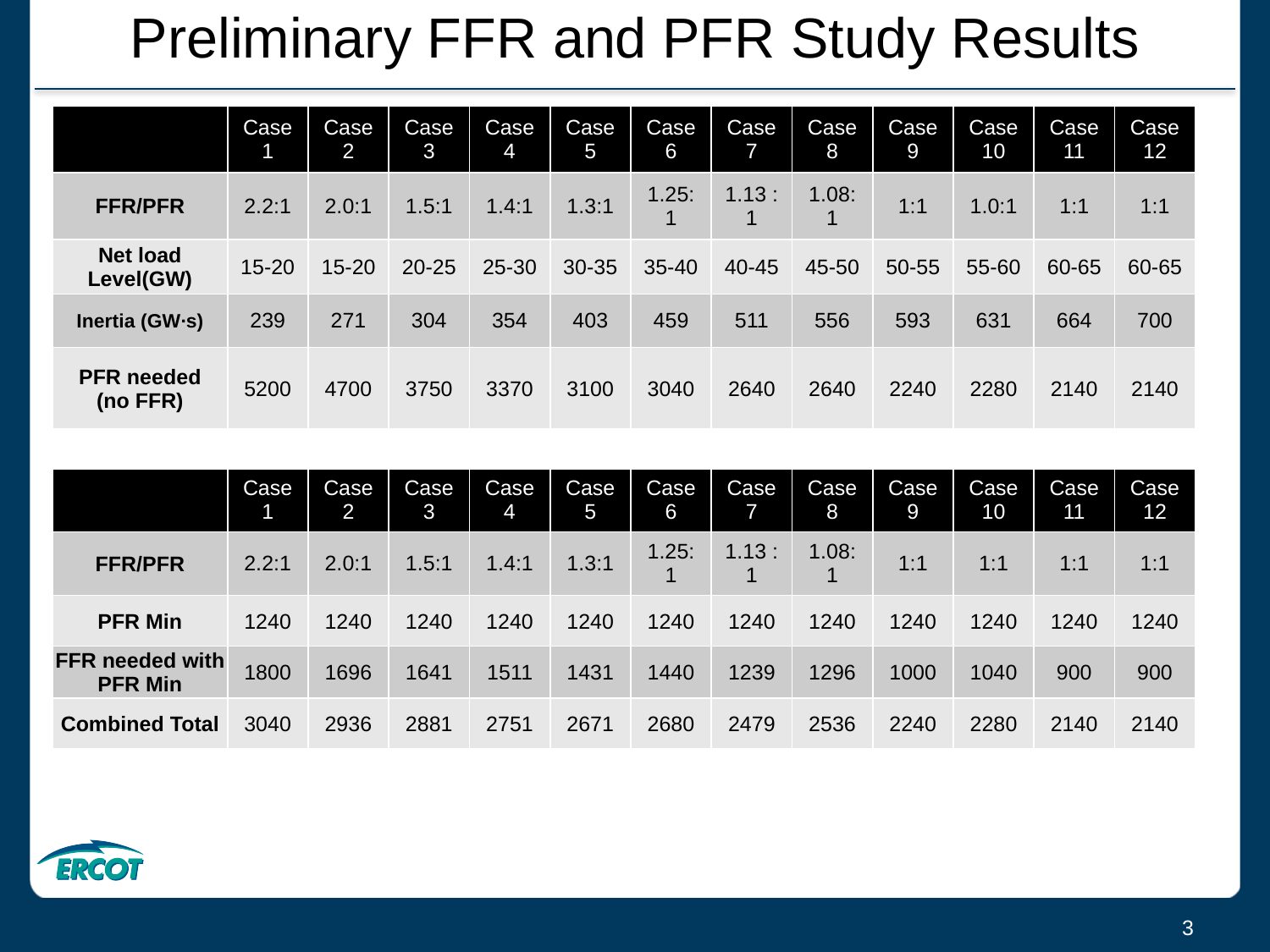

# Preliminary FFR and PFR Study Results
|  | Case1 | Case2 | Case3 | Case4 | Case5 | Case6 | Case7 | Case8 | Case9 | Case10 | Case11 | Case12 |
| --- | --- | --- | --- | --- | --- | --- | --- | --- | --- | --- | --- | --- |
| FFR/PFR | 2.2:1 | 2.0:1 | 1.5:1 | 1.4:1 | 1.3:1 | 1.25:1 | 1.13 :1 | 1.08:1 | 1:1 | 1.0:1 | 1:1 | 1:1 |
| Net load Level(GW) | 15-20 | 15-20 | 20-25 | 25-30 | 30-35 | 35-40 | 40-45 | 45-50 | 50-55 | 55-60 | 60-65 | 60-65 |
| Inertia (GW∙s) | 239 | 271 | 304 | 354 | 403 | 459 | 511 | 556 | 593 | 631 | 664 | 700 |
| PFR needed (no FFR) | 5200 | 4700 | 3750 | 3370 | 3100 | 3040 | 2640 | 2640 | 2240 | 2280 | 2140 | 2140 |

|  | Case1 | Case2 | Case3 | Case4 | Case5 | Case6 | Case7 | Case8 | Case9 | Case10 | Case11 | Case12 |
| --- | --- | --- | --- | --- | --- | --- | --- | --- | --- | --- | --- | --- |
| FFR/PFR | 2.2:1 | 2.0:1 | 1.5:1 | 1.4:1 | 1.3:1 | 1.25:1 | 1.13 :1 | 1.08:1 | 1:1 | 1:1 | 1:1 | 1:1 |
| PFR Min | 1240 | 1240 | 1240 | 1240 | 1240 | 1240 | 1240 | 1240 | 1240 | 1240 | 1240 | 1240 |
| FFR needed with PFR Min | 1800 | 1696 | 1641 | 1511 | 1431 | 1440 | 1239 | 1296 | 1000 | 1040 | 900 | 900 |
| Combined Total | 3040 | 2936 | 2881 | 2751 | 2671 | 2680 | 2479 | 2536 | 2240 | 2280 | 2140 | 2140 |
3